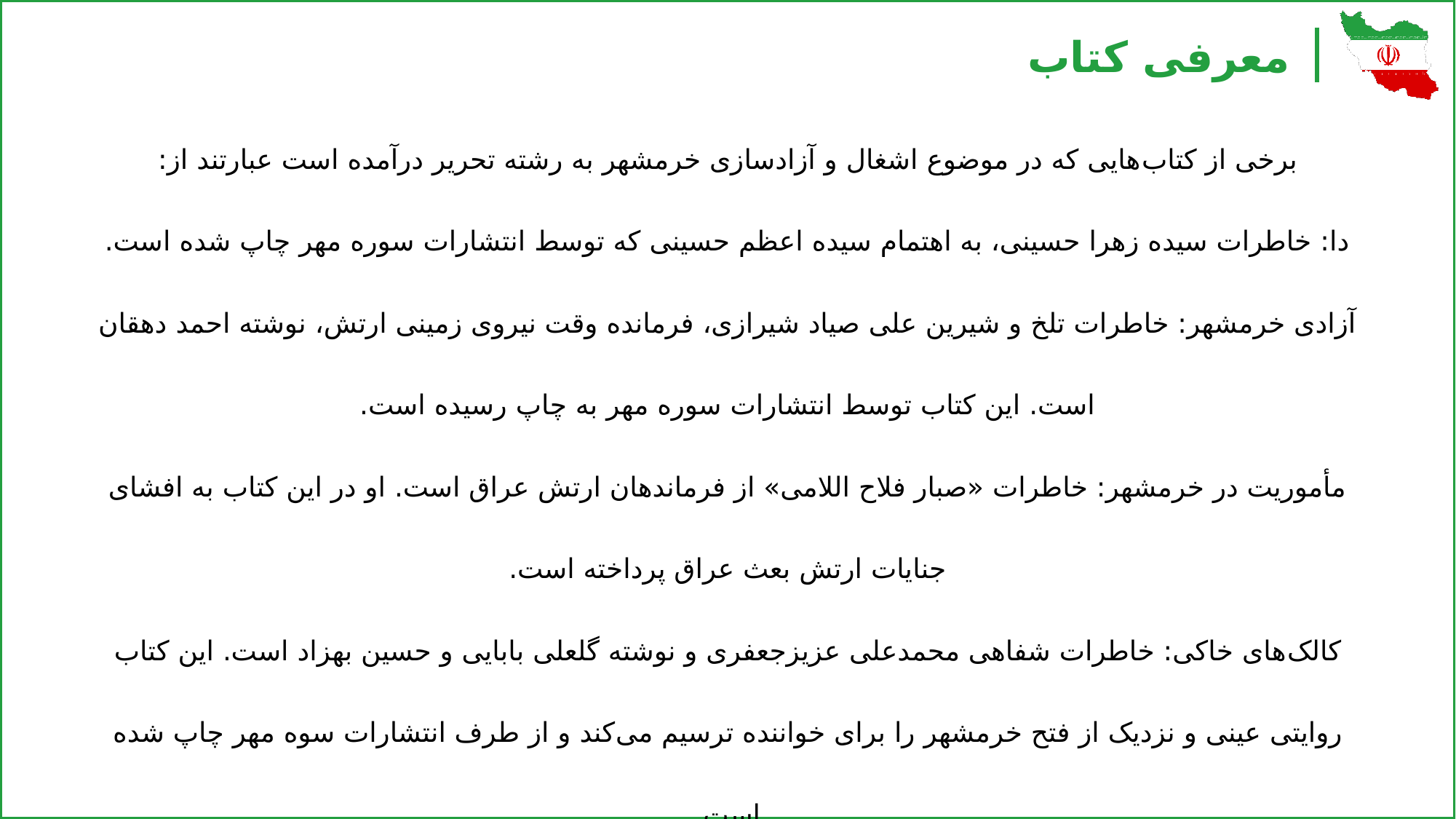

معرفی کتاب
برخی از کتاب‌هایی که در موضوع اشغال و آزادسازی خرمشهر به رشته تحریر درآمده است عبارتند از:
دا: خاطرات سیده زهرا حسینی، به اهتمام سیده اعظم حسینی که توسط انتشارات سوره مهر چاپ شده است.
آزادی خرمشهر: خاطرات تلخ و شیرین علی صیاد شیرازی، فرمانده وقت نیروی زمینی ارتش، نوشته احمد دهقان است. این کتاب توسط انتشارات سوره مهر به چاپ رسیده است.
مأموریت در خرمشهر: خاطرات «صبار فلاح اللامی» از فرماندهان ارتش عراق است. او در این کتاب به افشای جنایات ارتش بعث عراق پرداخته است.
کالک‌های خاکی: خاطرات شفاهی محمدعلی عزیزجعفری و نوشته گلعلی بابایی و حسین بهزاد است. این کتاب روایتی عینی و نزدیک از فتح خرمشهر را برای خواننده ترسیم می‌کند و از طرف انتشارات سوه مهر چاپ شده است.